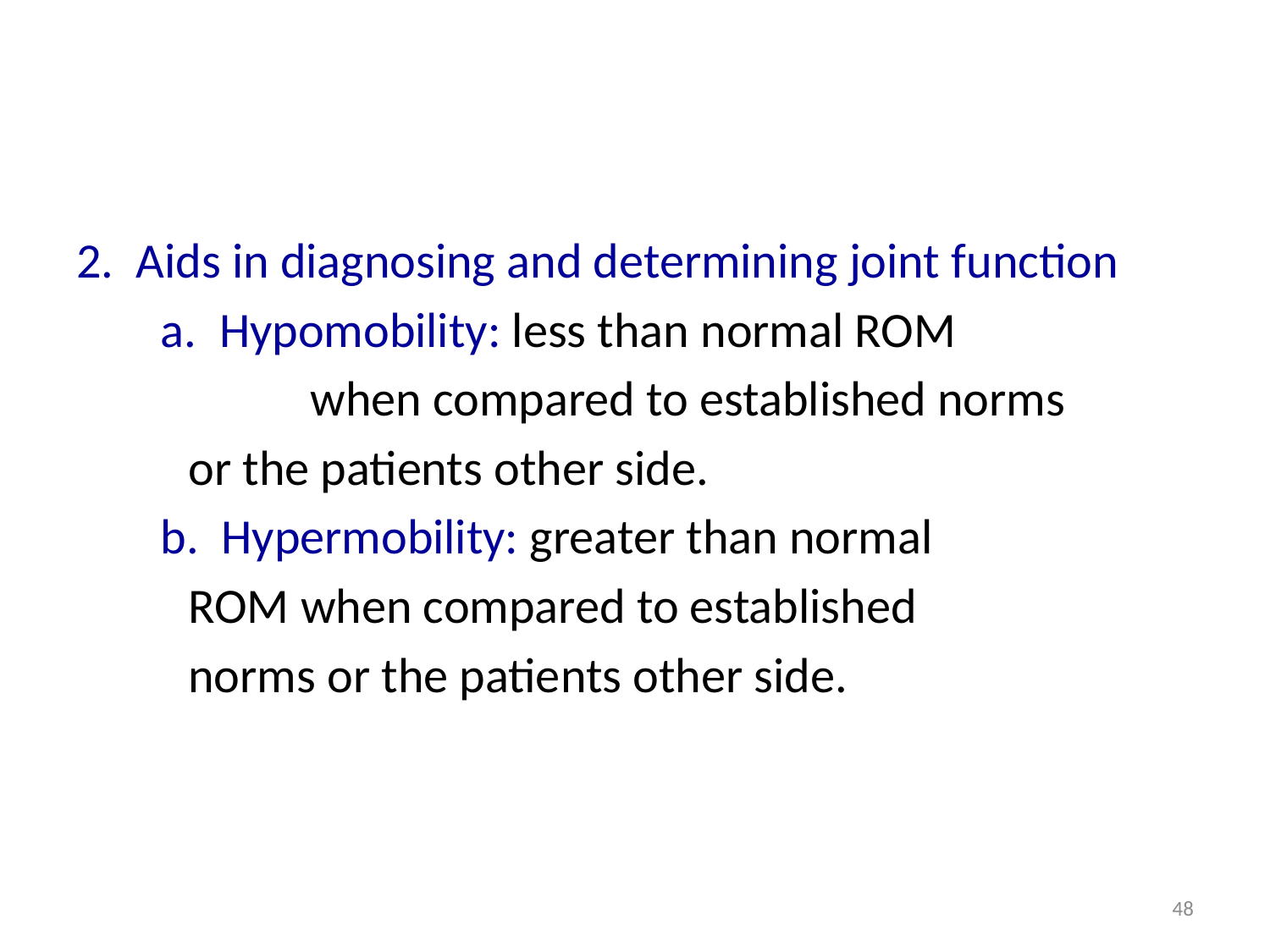

#
2.  Aids in diagnosing and determining joint function
	a.  Hypomobility: less than normal ROM
		  when compared to established norms
          or the patients other side.
	b.  Hypermobility: greater than normal
          ROM when compared to established
          norms or the patients other side.

48